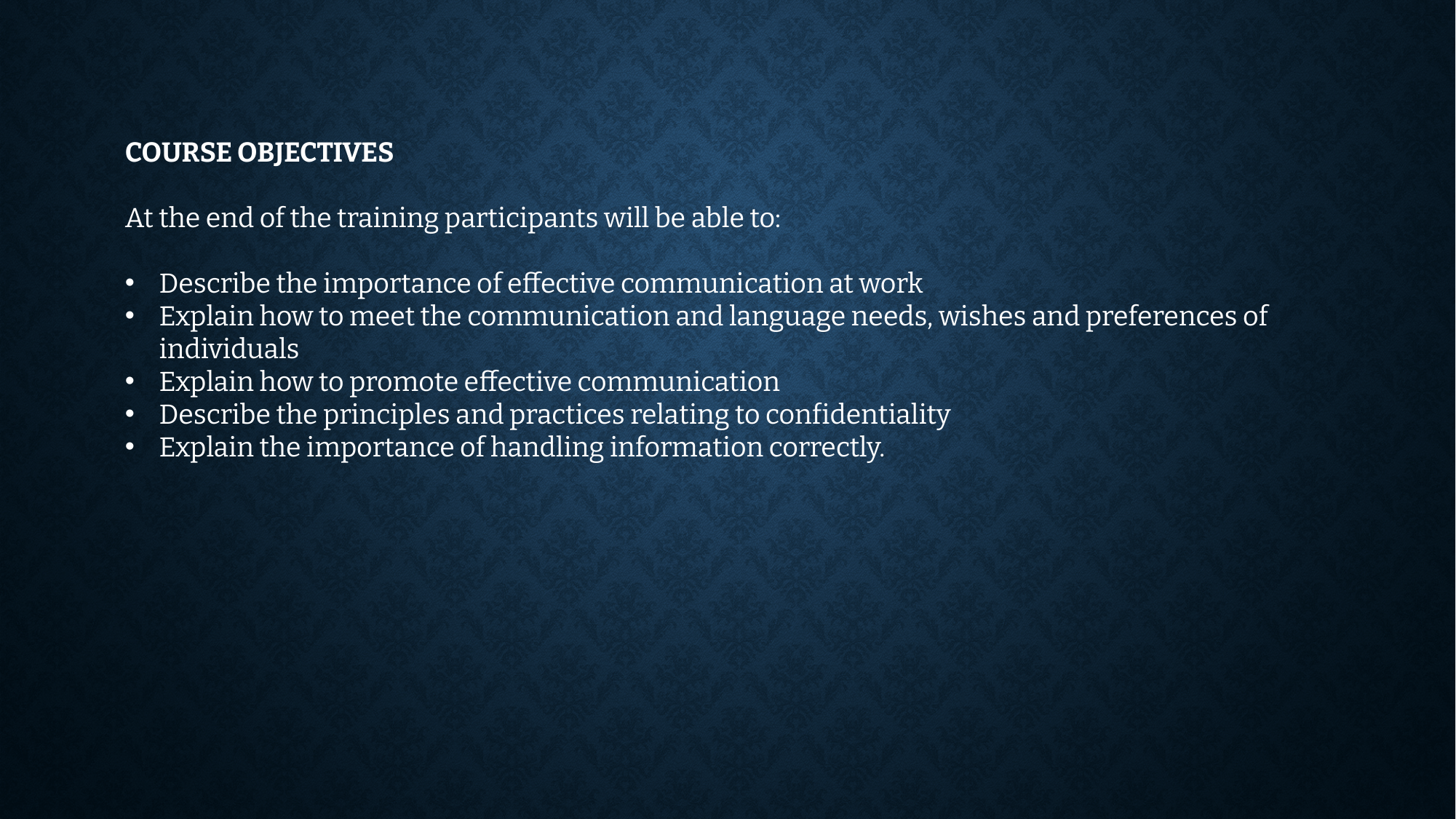

COURSE OBJECTIVES

At the end of the training participants will be able to:

Describe the importance of effective communication at work
Explain how to meet the communication and language needs, wishes and preferences of individuals
Explain how to promote effective communication
Describe the principles and practices relating to confidentiality
Explain the importance of handling information correctly.